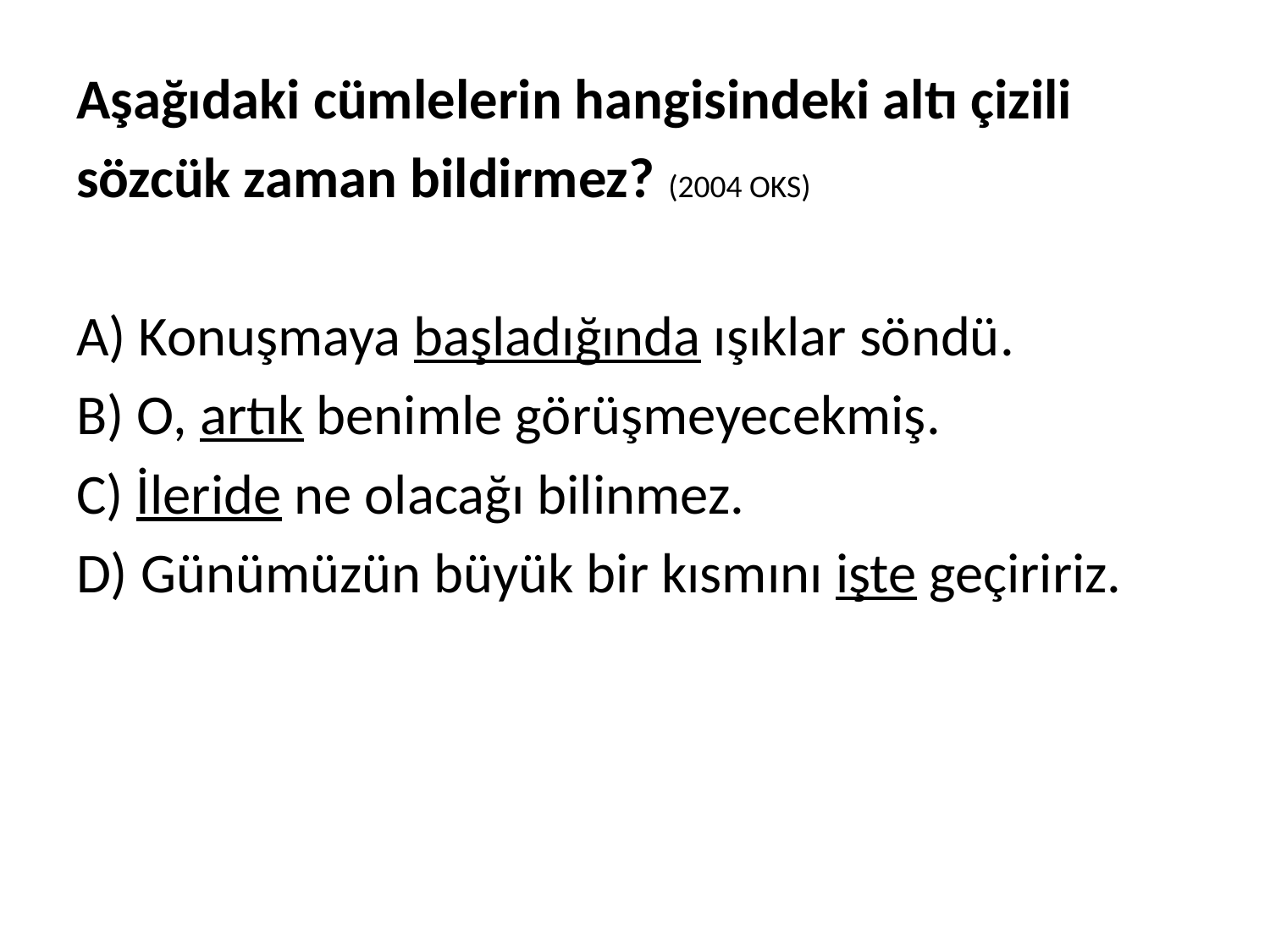

Aşağıdaki cümlelerin hangisindeki altı çizili
sözcük zaman bildirmez? (2004 OKS)

A) Konuşmaya başladığında ışıklar söndü.
B) O, artık benimle görüşmeyecekmiş.
C) İleride ne olacağı bilinmez.
D) Günümüzün büyük bir kısmını işte geçiririz.